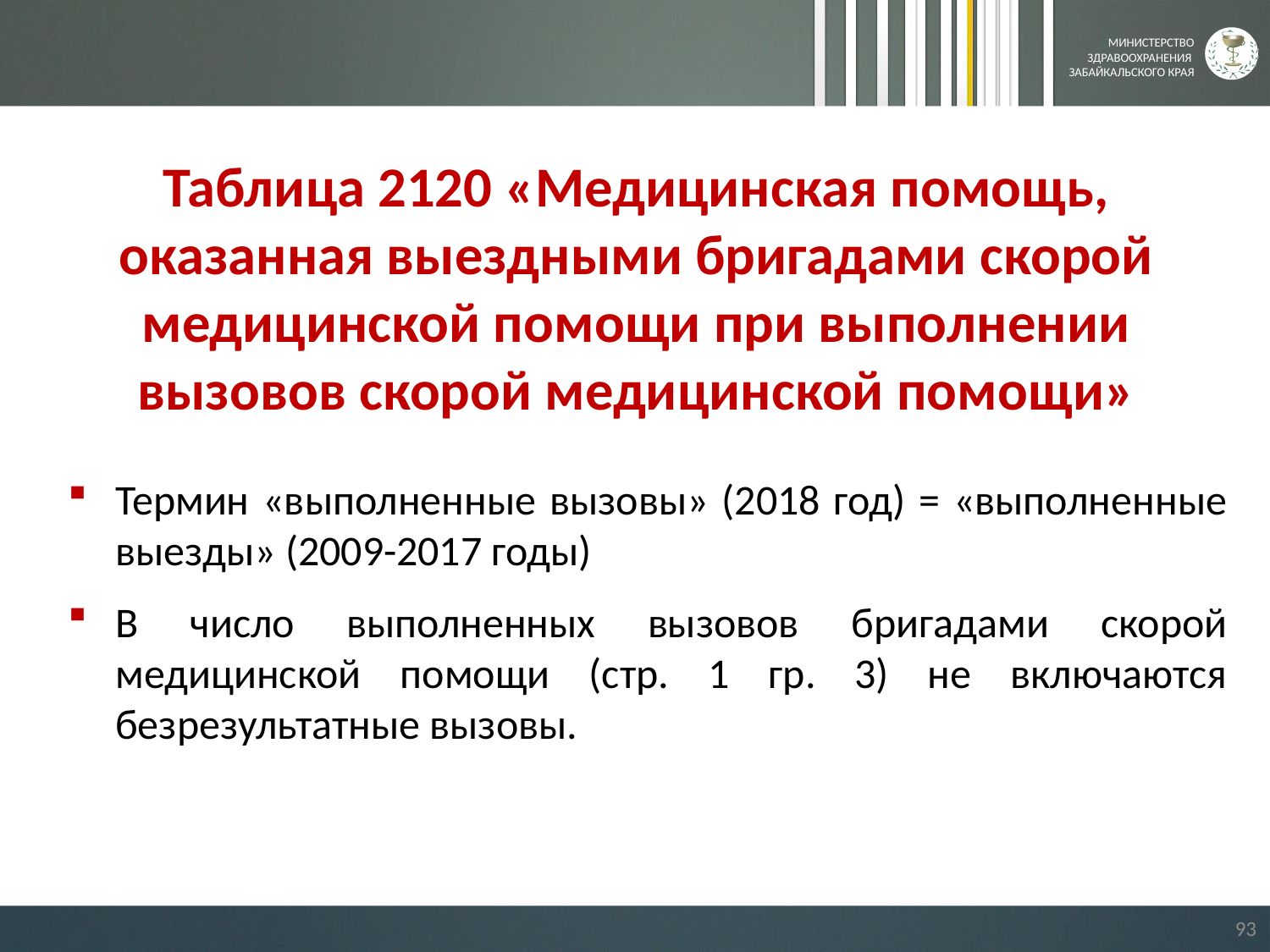

Таблица 2120 «Медицинская помощь, оказанная выездными бригадами скорой медицинской помощи при выполнении вызовов скорой медицинской помощи»
Термин «выполненные вызовы» (2018 год) = «выполненные выезды» (2009-2017 годы)
В число выполненных вызовов бригадами скорой медицинской помощи (стр. 1 гр. 3) не включаются безрезультатные вызовы.
93